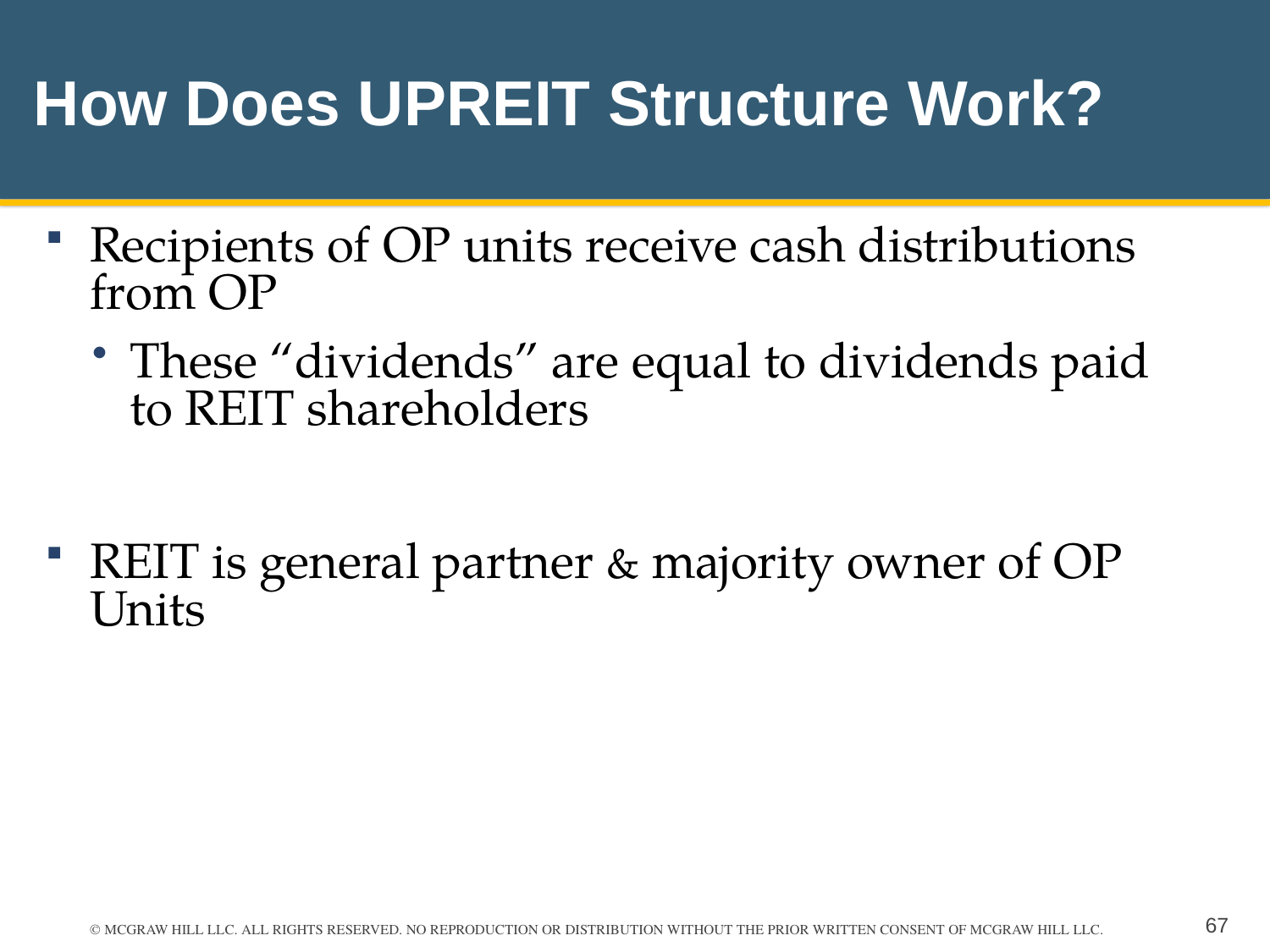

# How Does UPREIT Structure Work?
Recipients of OP units receive cash distributions from OP
These “dividends” are equal to dividends paid to REIT shareholders

REIT is general partner & majority owner of OP Units
© MCGRAW HILL LLC. ALL RIGHTS RESERVED. NO REPRODUCTION OR DISTRIBUTION WITHOUT THE PRIOR WRITTEN CONSENT OF MCGRAW HILL LLC.
67